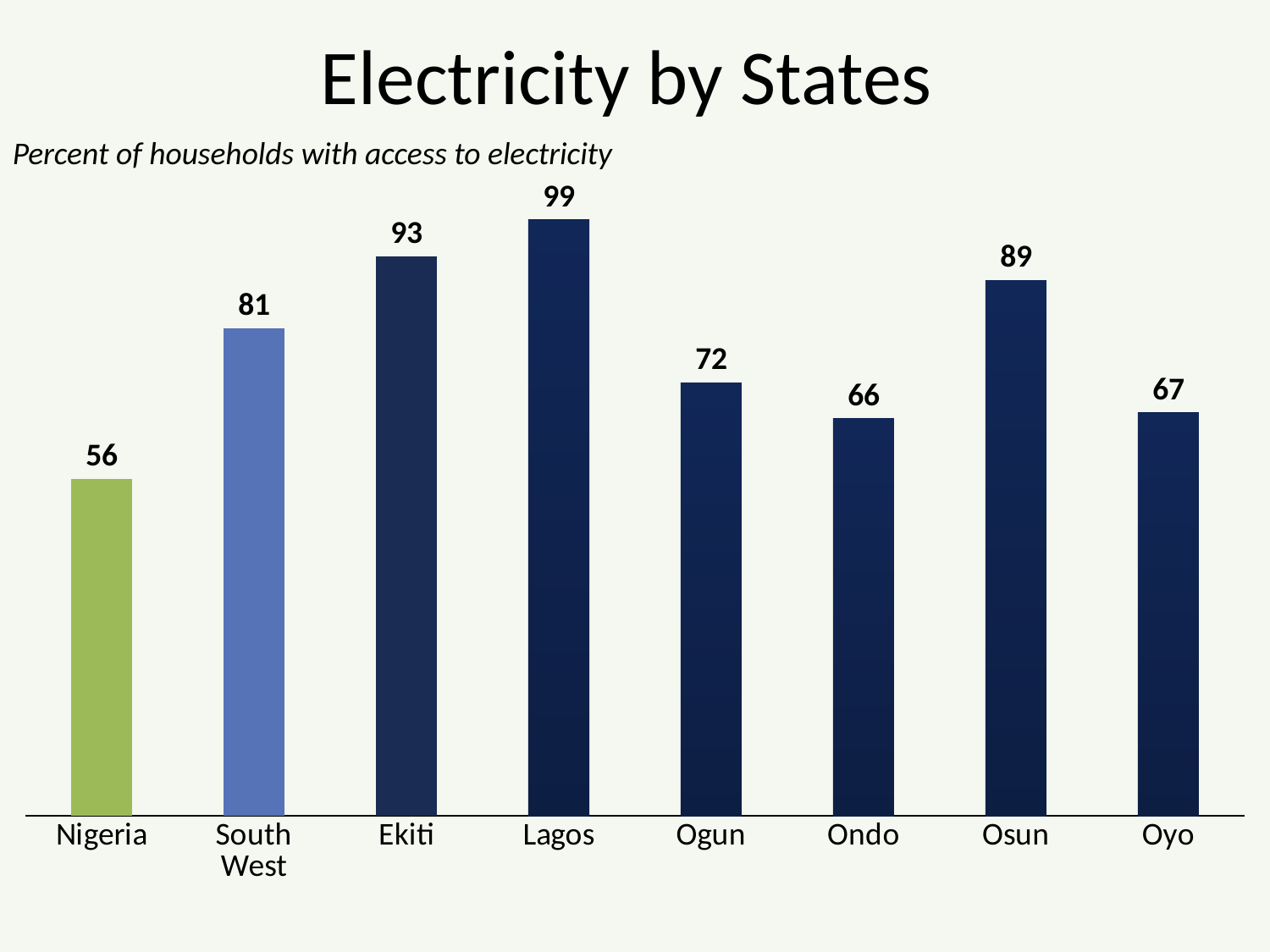

# Electricity by States
Percent of households with access to electricity

### Chart

| Category | Column1 |
|---|---|
| Nigeria | 56.0 |
| South West | 81.0 |
| Ekiti | 93.0 |
| Lagos | 99.0 |
| Ogun | 72.0 |
| Ondo | 66.0 |
| Osun | 89.0 |
| Oyo | 67.0 |